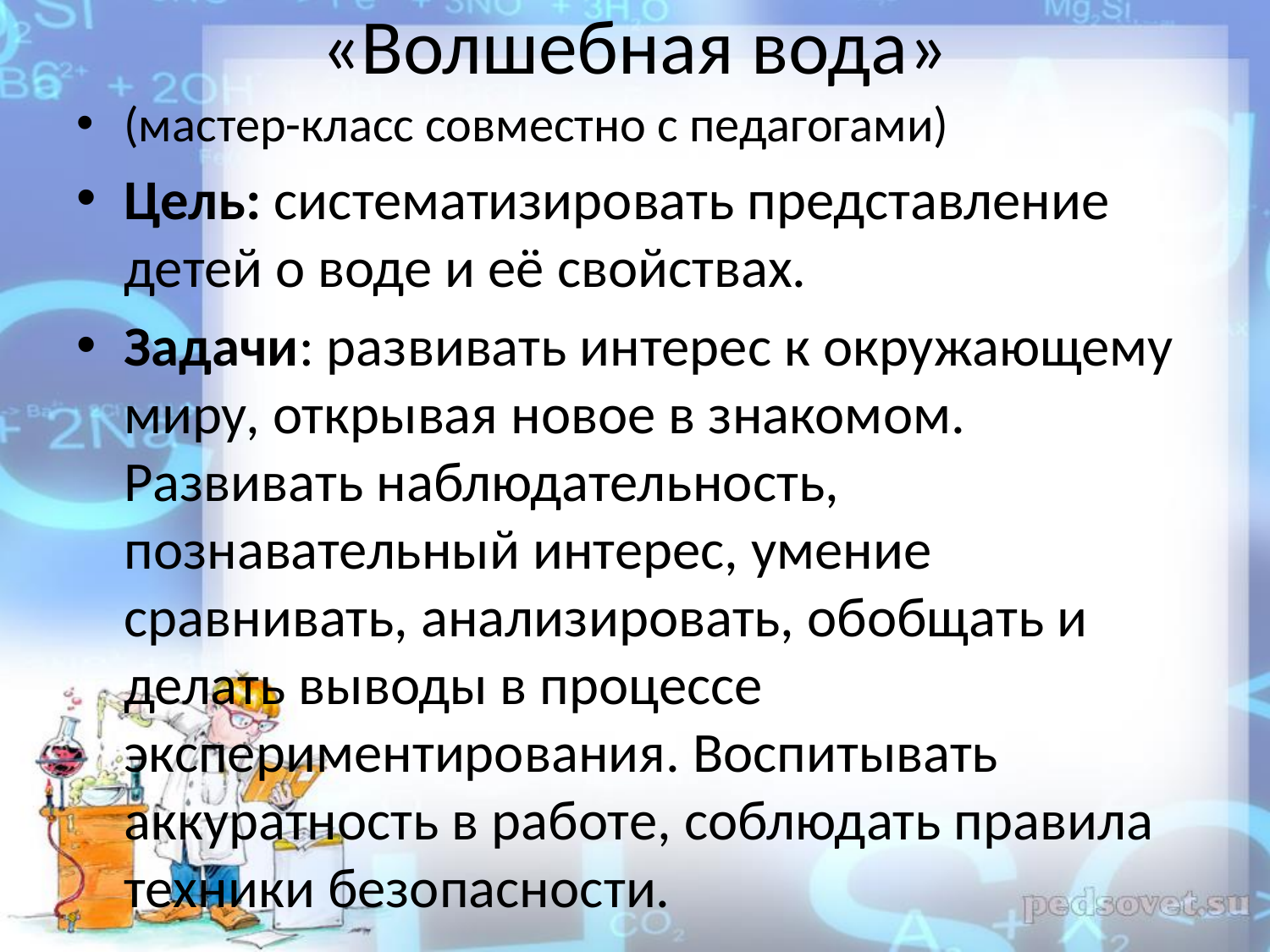

# «Волшебная вода»
(мастер-класс совместно с педагогами)
Цель: систематизировать представление детей о воде и её свойствах.
Задачи: развивать интерес к окружающему миру, открывая новое в знакомом. Развивать наблюдательность, познавательный интерес, умение сравнивать, анализировать, обобщать и делать выводы в процессе экспериментирования. Воспитывать аккуратность в работе, соблюдать правила техники безопасности.